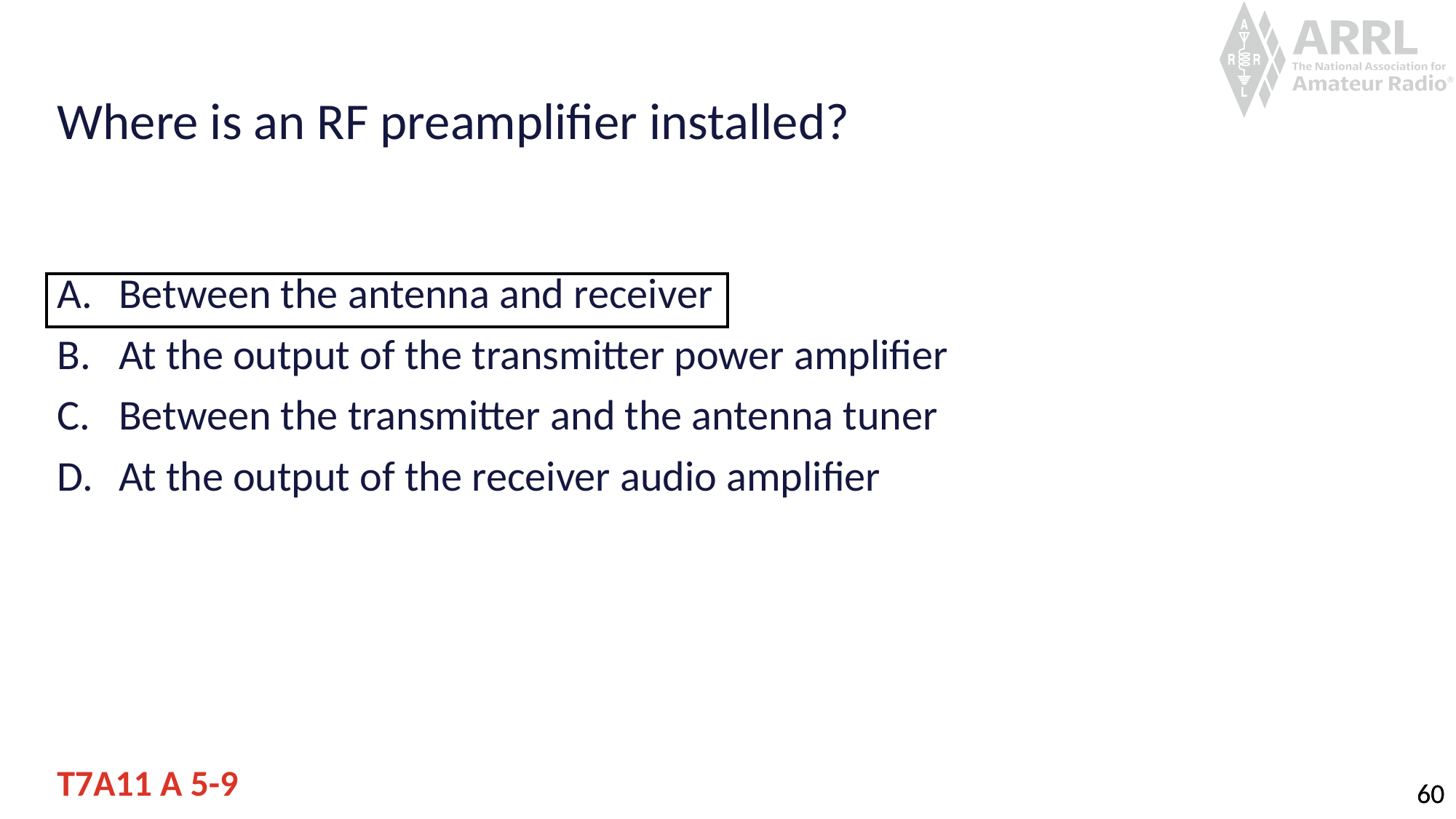

# Where is an RF preamplifier installed?
Between the antenna and receiver
At the output of the transmitter power amplifier
Between the transmitter and the antenna tuner
At the output of the receiver audio amplifier

T7A11 A 5-9